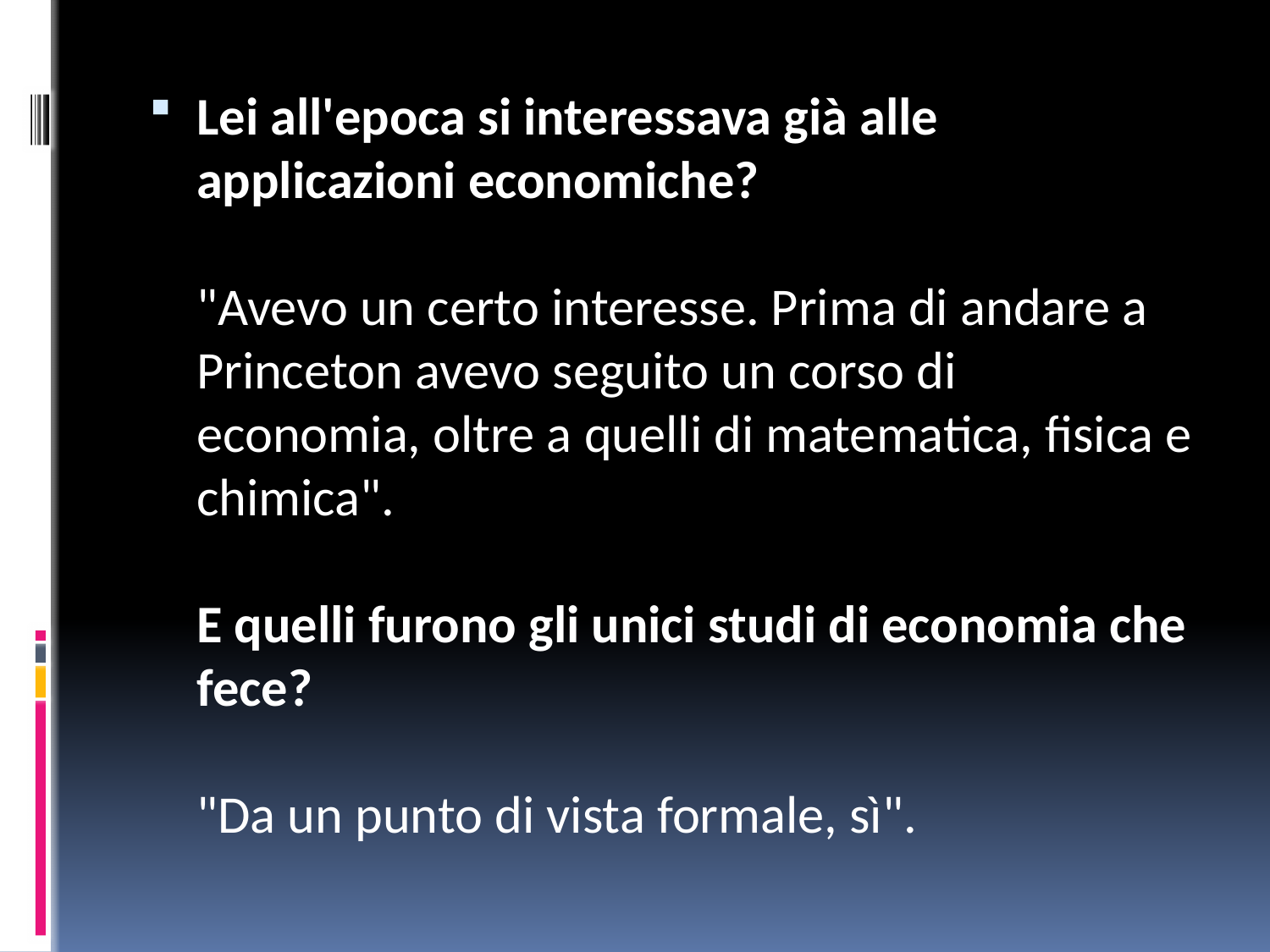

Lei all'epoca si interessava già alle applicazioni economiche?
"Avevo un certo interesse. Prima di andare a Princeton avevo seguito un corso di economia, oltre a quelli di matematica, fisica e chimica".
E quelli furono gli unici studi di economia che fece?
"Da un punto di vista formale, sì".